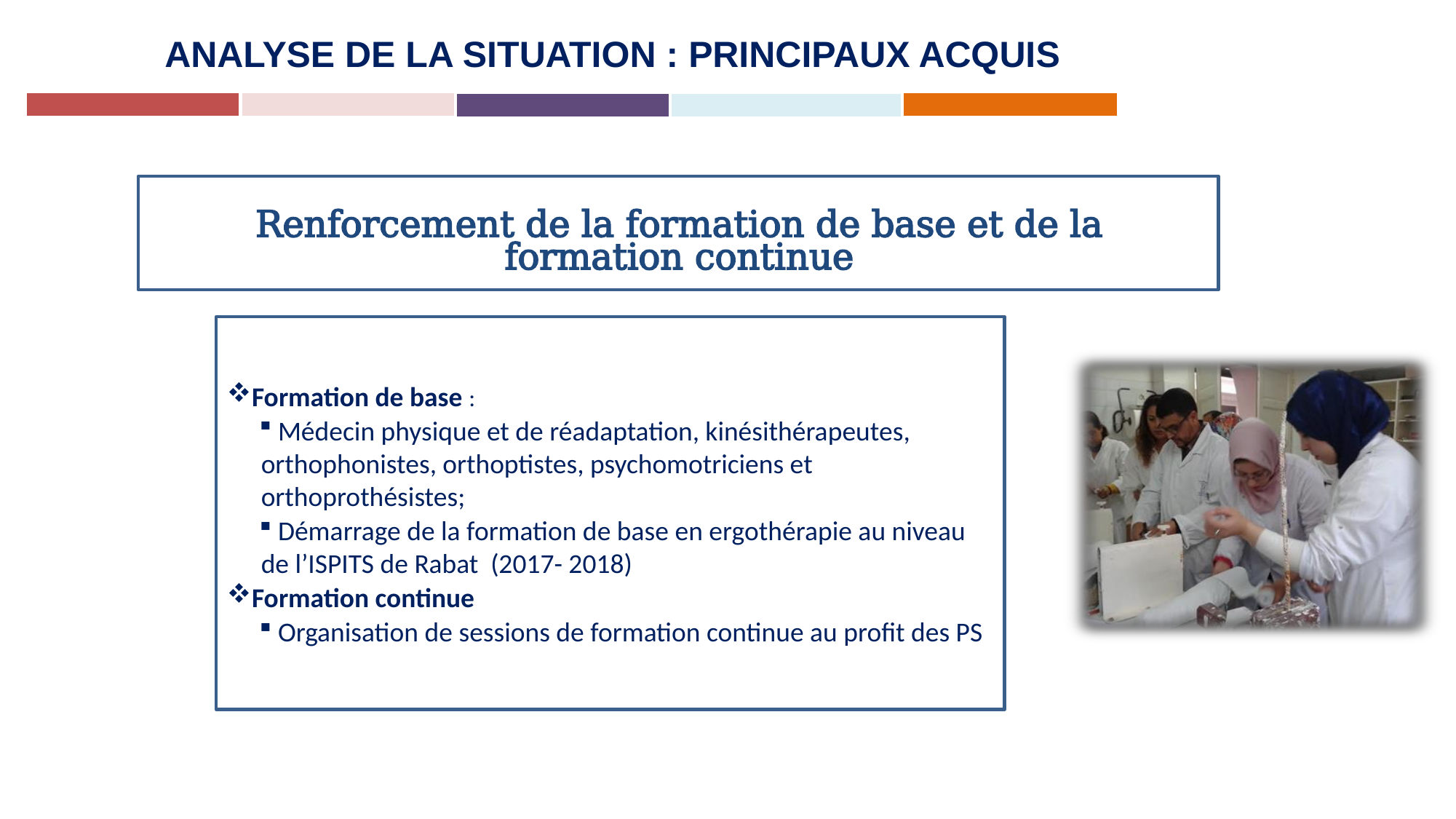

#
ANALYSE DE LA SITUATION : PRINCIPAUX ACQUIS

Renforcement de la formation de base et de la formation continue

Formation de base :
 Médecin physique et de réadaptation, kinésithérapeutes,    orthophonistes, orthoptistes, psychomotriciens et orthoprothésistes;
 Démarrage de la formation de base en ergothérapie au niveau de l’ISPITS de Rabat  (2017- 2018)
Formation continue
 Organisation de sessions de formation continue au profit des PS